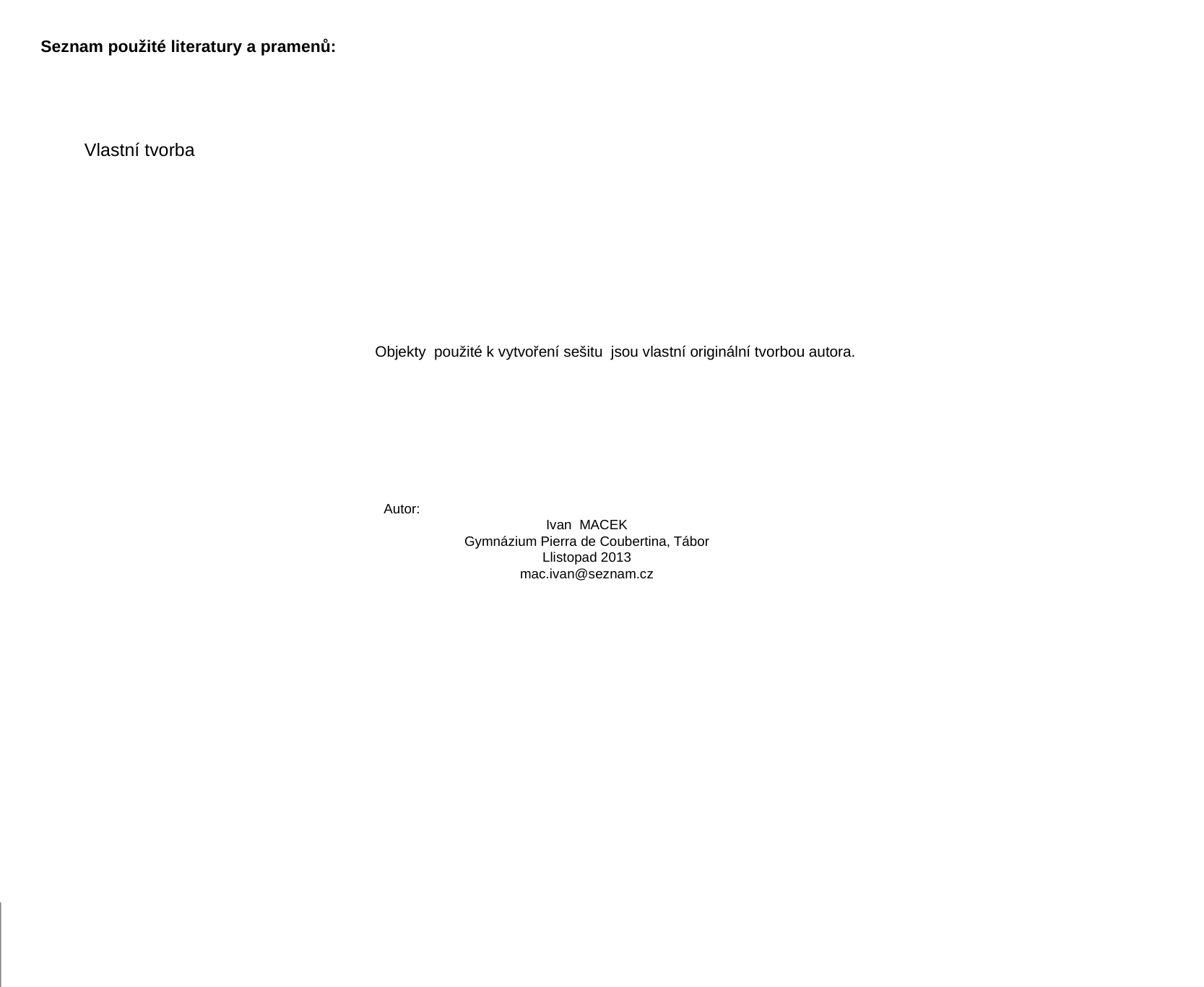

Seznam použité literatury a pramenů:

Vlastní tvorba

Objekty  použité k vytvoření sešitu  jsou  vlastní originální tvorbou autora.
Autor:
Ivan  MACEK
Gymnázium Pierra de Coubertina, Tábor
Llistopad 2013
mac.ivan@seznam.cz